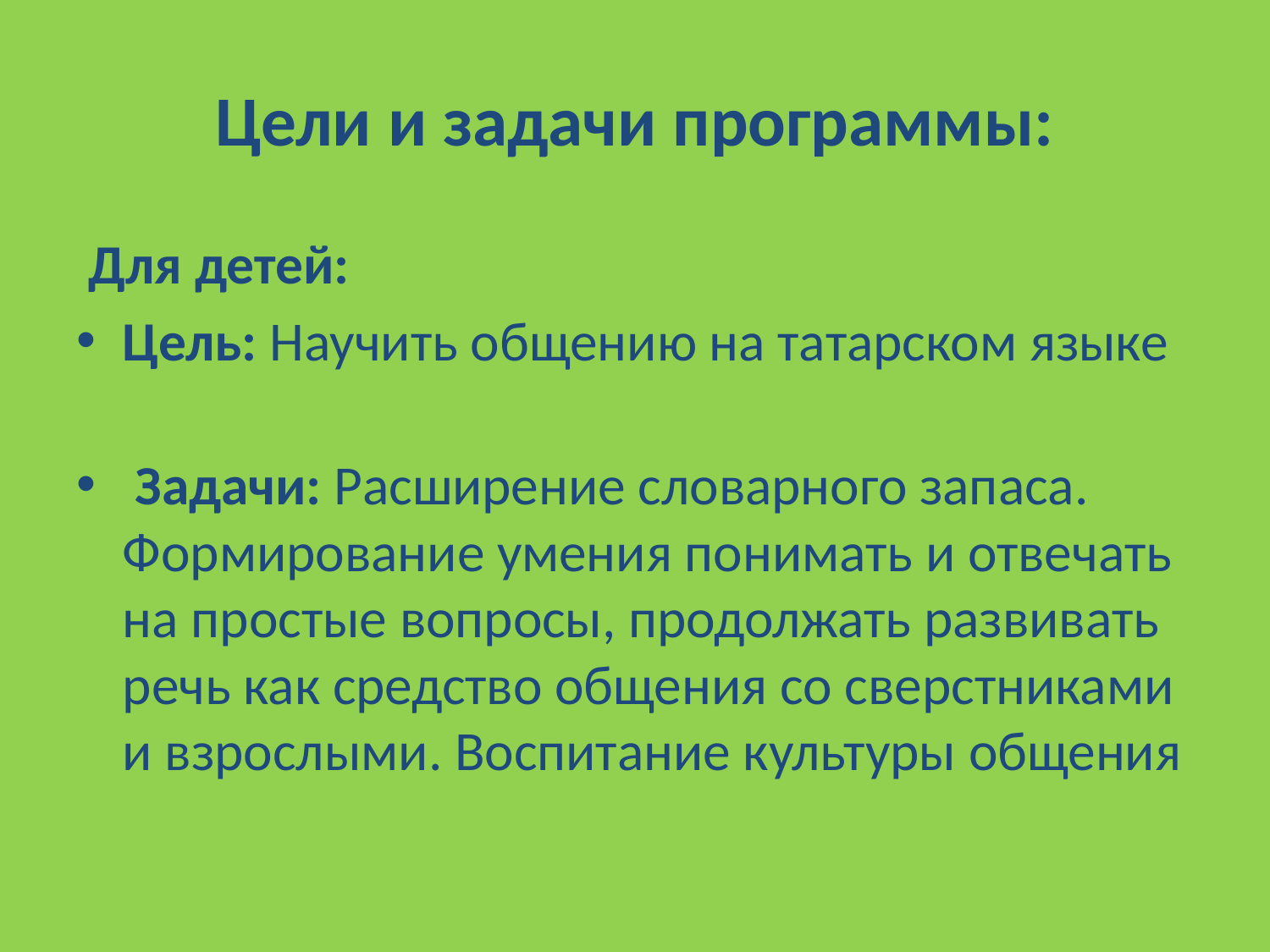

# Цели и задачи программы:
 Для детей:
Цель: Научить общению на татарском языке
 Задачи: Расширение словарного запаса. Формирование умения понимать и отвечать на простые вопросы, продолжать развивать речь как средство общения со сверстниками и взрослыми. Воспитание культуры общения